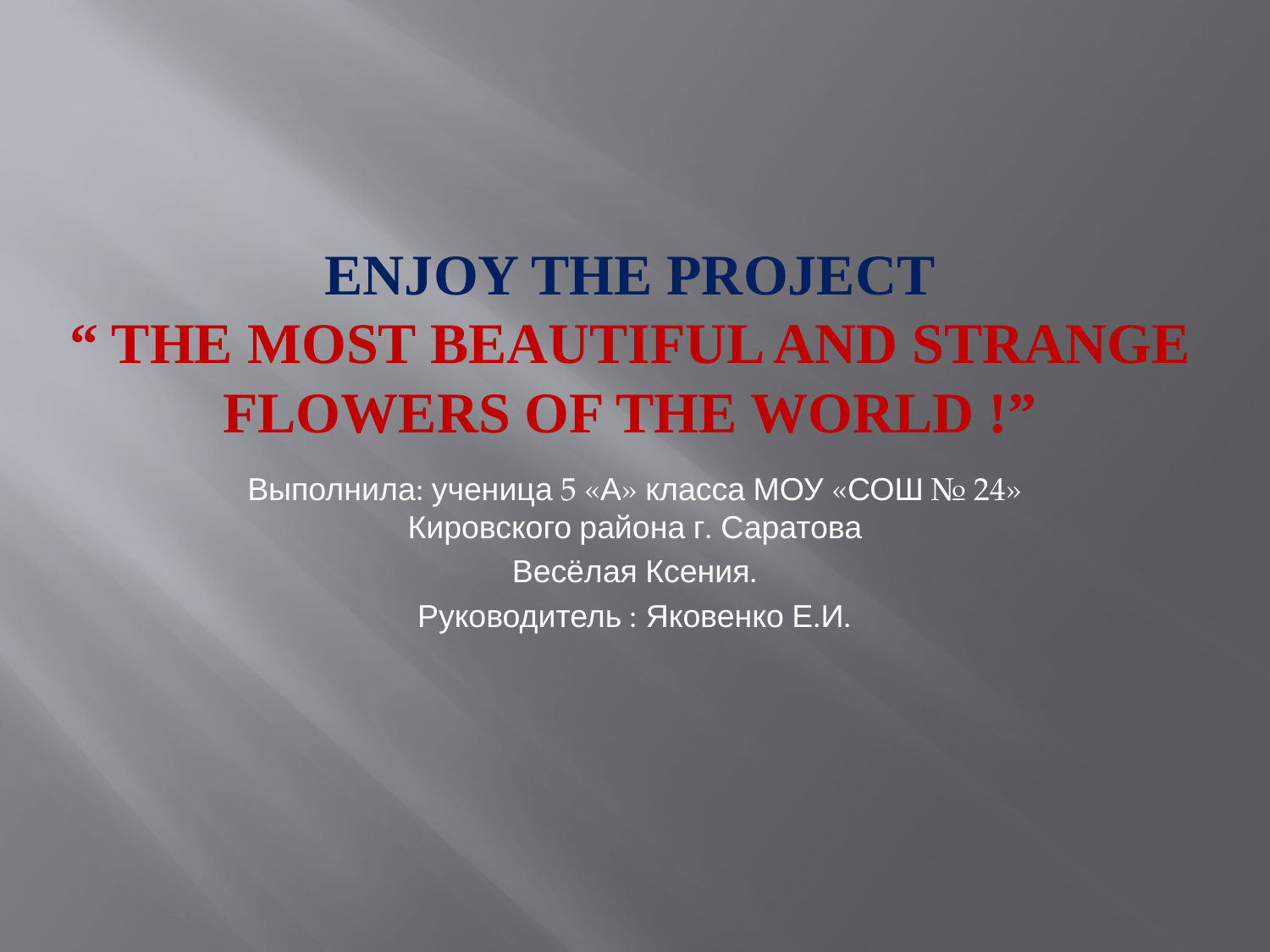

# Enjoy the project “ THE MOST BEAUTIFUL AND STRANGE FLOWERS of the world !”
Выполнила: ученица 5 «А» класса МОУ «СОШ № 24» Кировского района г. Саратова
Весёлая Ксения.
Руководитель : Яковенко Е.И.